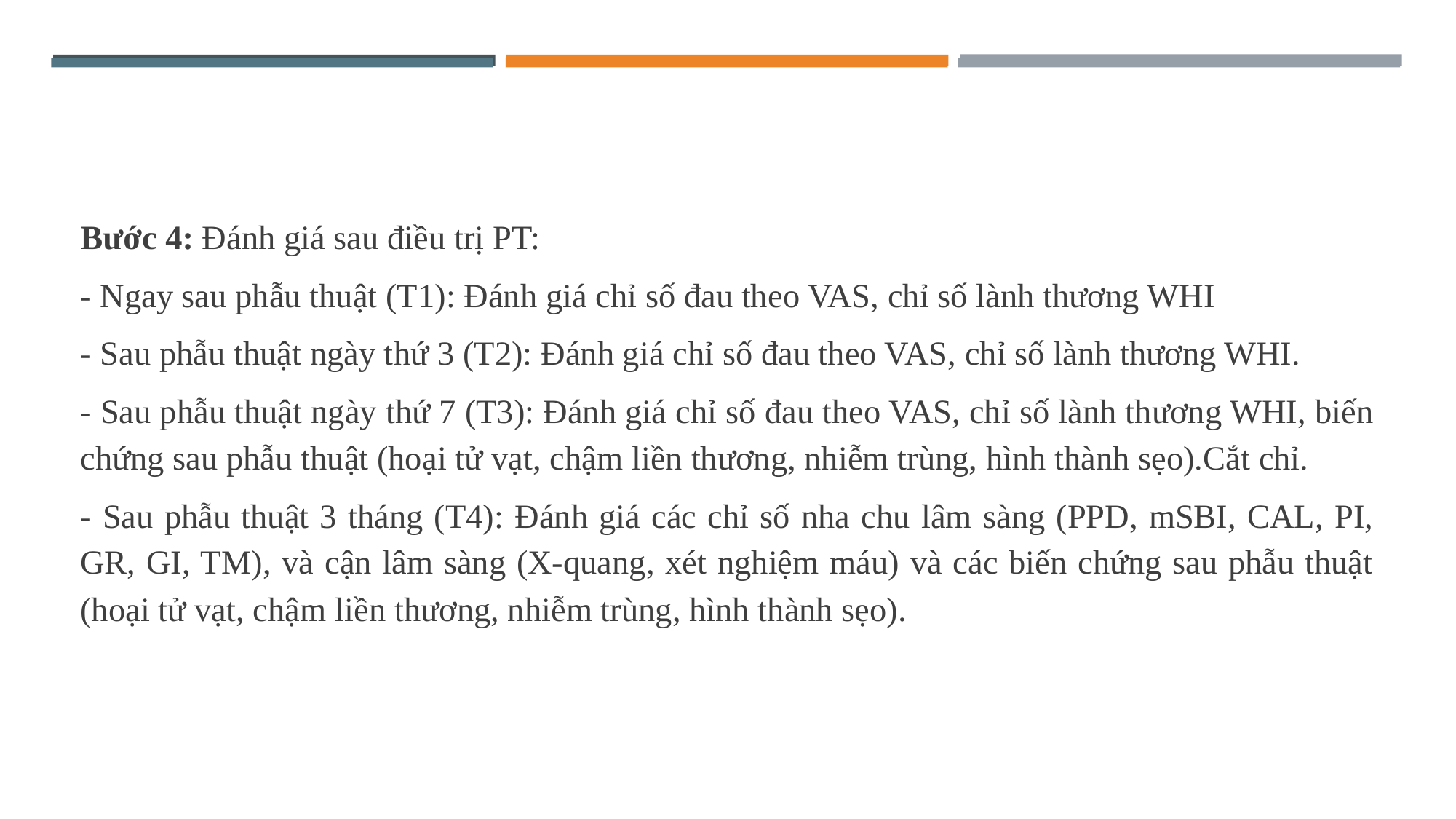

#
Bước 4: Đánh giá sau điều trị PT:
- Ngay sau phẫu thuật (T1): Đánh giá chỉ số đau theo VAS, chỉ số lành thương WHI
- Sau phẫu thuật ngày thứ 3 (T2): Đánh giá chỉ số đau theo VAS, chỉ số lành thương WHI.
- Sau phẫu thuật ngày thứ 7 (T3): Đánh giá chỉ số đau theo VAS, chỉ số lành thương WHI, biến chứng sau phẫu thuật (hoại tử vạt, chậm liền thương, nhiễm trùng, hình thành sẹo).Cắt chỉ.
- Sau phẫu thuật 3 tháng (T4): Đánh giá các chỉ số nha chu lâm sàng (PPD, mSBI, CAL, PI, GR, GI, TM), và cận lâm sàng (X-quang, xét nghiệm máu) và các biến chứng sau phẫu thuật (hoại tử vạt, chậm liền thương, nhiễm trùng, hình thành sẹo).